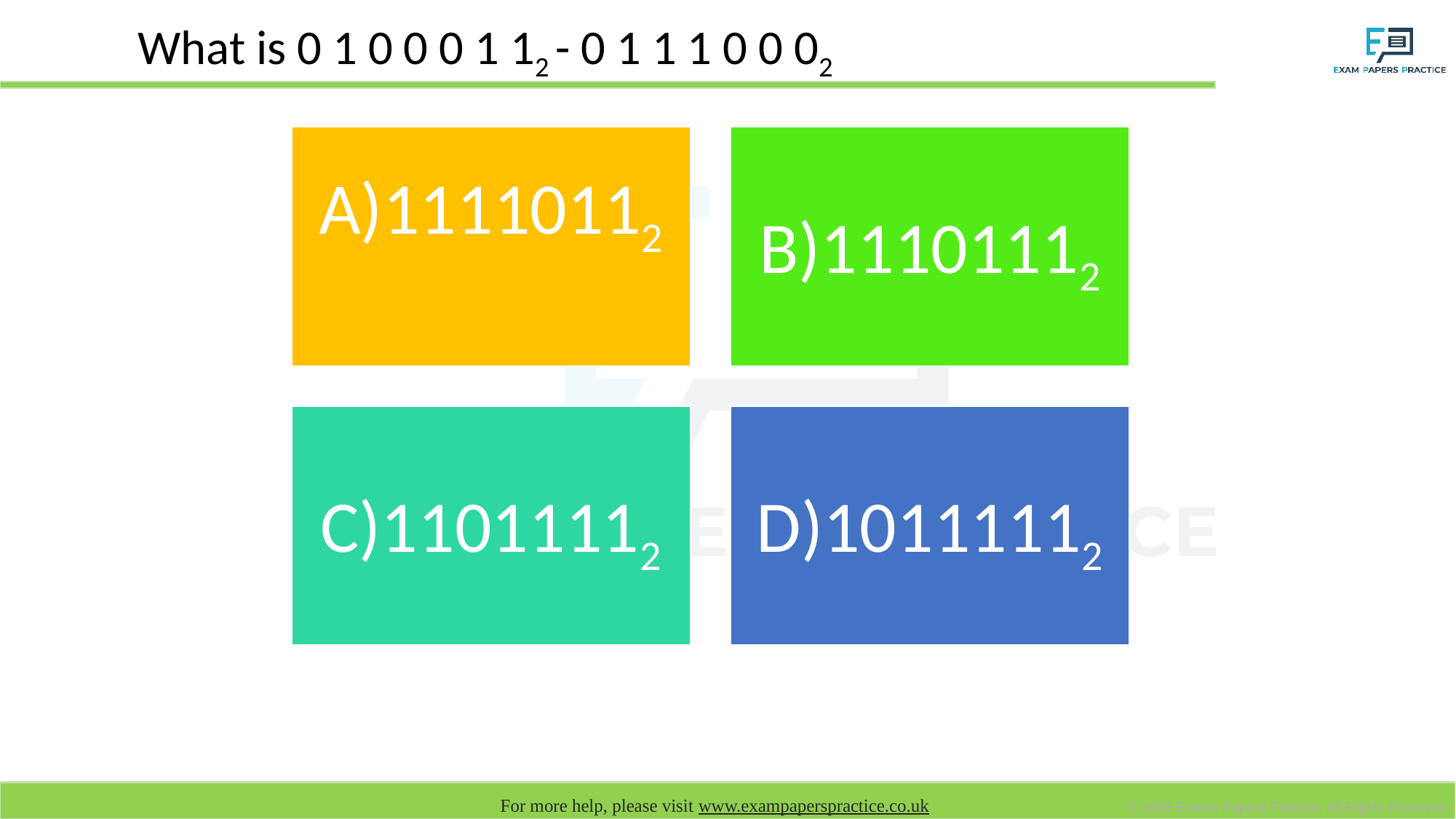

# What is 0 1 0 0 0 1 12 - 0 1 1 1 0 0 02
A)11110112
B)11101112
C)11011112
D)10111112